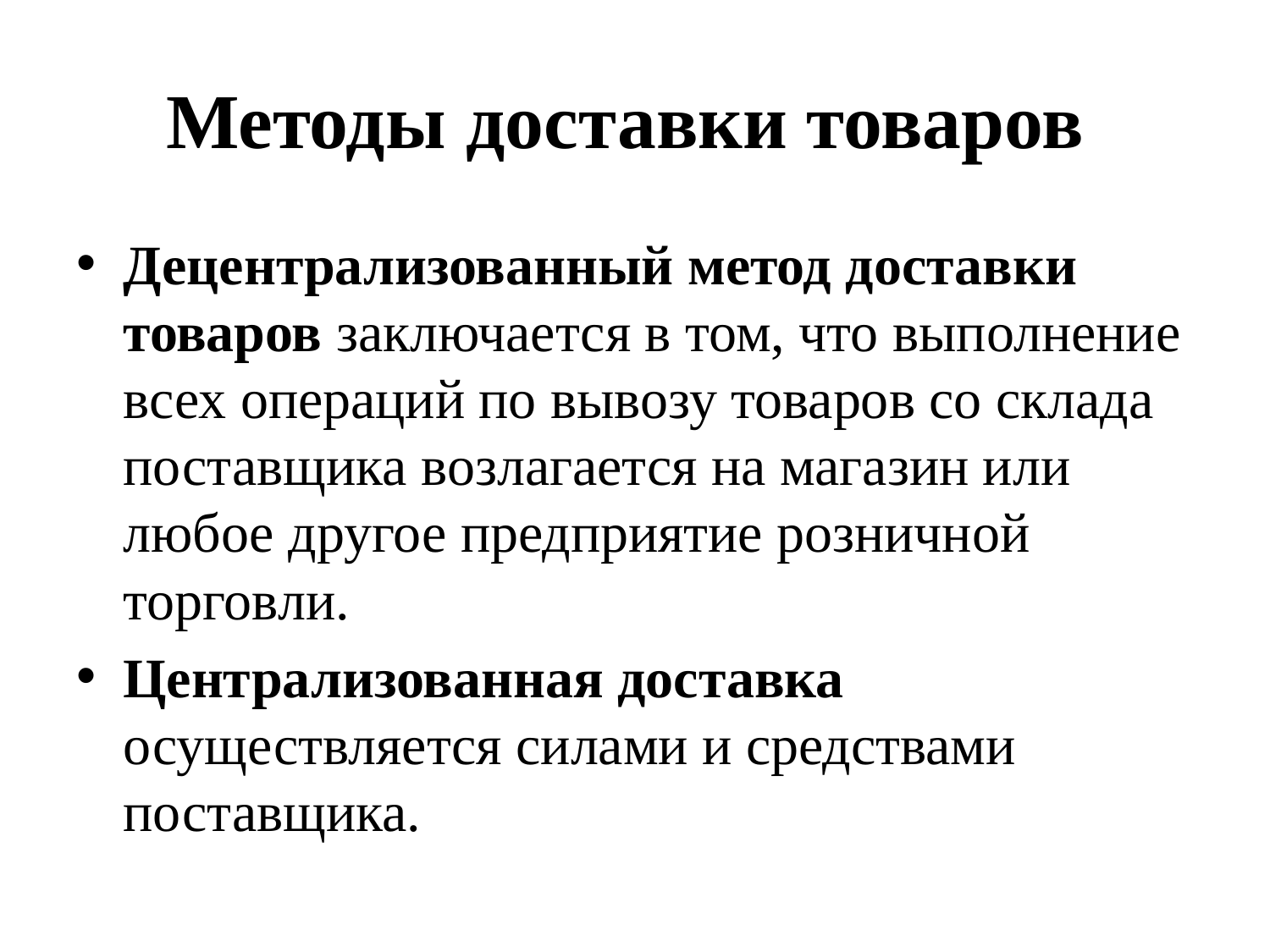

# Методы доставки товаров
Децентрализованный метод доставки товаров заключается в том, что выполнение всех операций по вывозу товаров со склада поставщика возлагается на магазин или любое другое предприятие розничной торговли.
Централизованная доставка осуществляется силами и средствами поставщика.